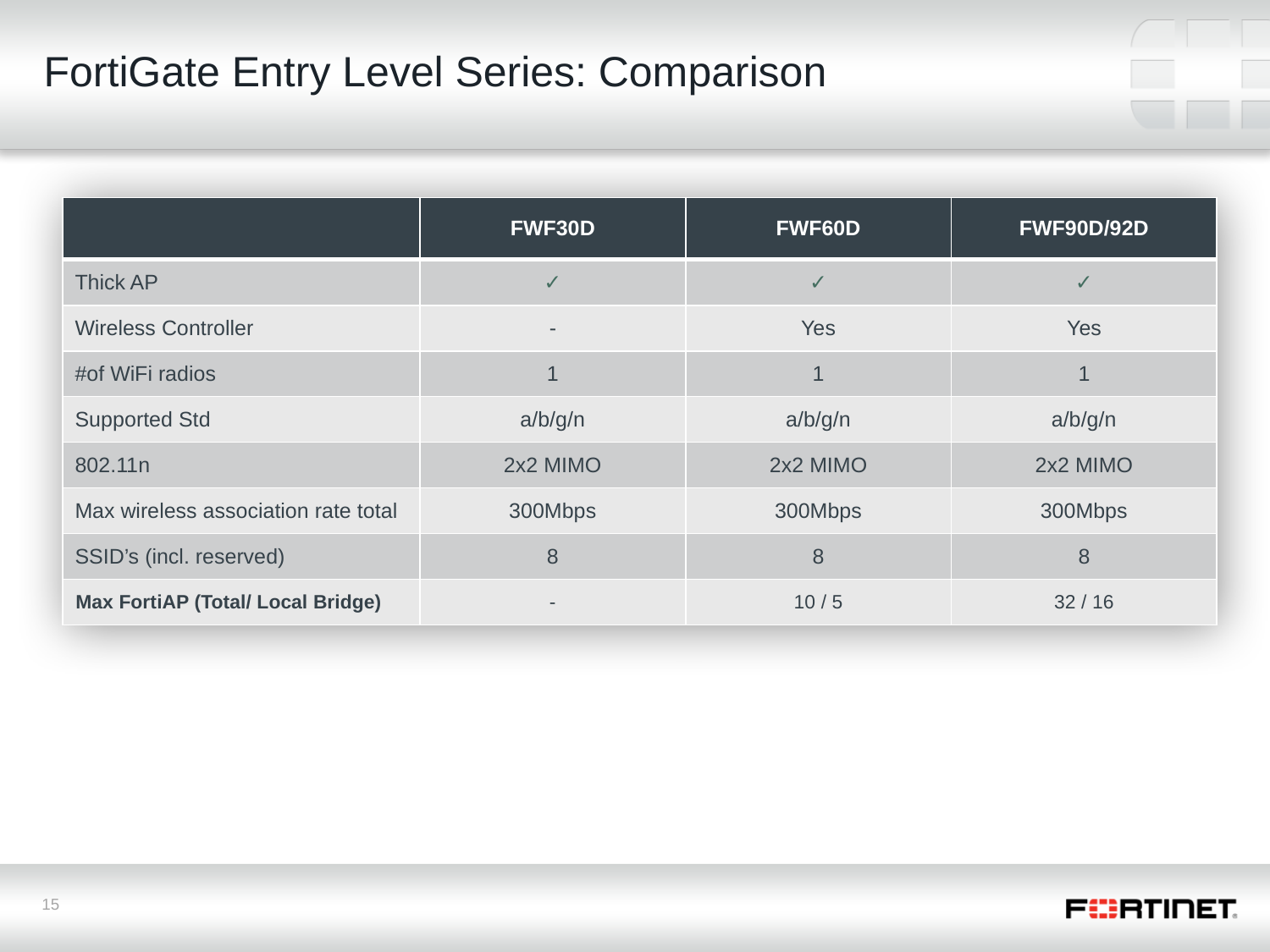

# FortiGate Entry Level Series: Comparison
|  | FWF30D | FWF60D | FWF90D/92D |
| --- | --- | --- | --- |
| Thick AP | ✓ | ✓ | ✓ |
| Wireless Controller | - | Yes | Yes |
| #of WiFi radios | 1 | 1 | 1 |
| Supported Std | a/b/g/n | a/b/g/n | a/b/g/n |
| 802.11n | 2x2 MIMO | 2x2 MIMO | 2x2 MIMO |
| Max wireless association rate total | 300Mbps | 300Mbps | 300Mbps |
| SSID’s (incl. reserved) | 8 | 8 | 8 |
| Max FortiAP (Total/ Local Bridge) | - | 10 / 5 | 32 / 16 |